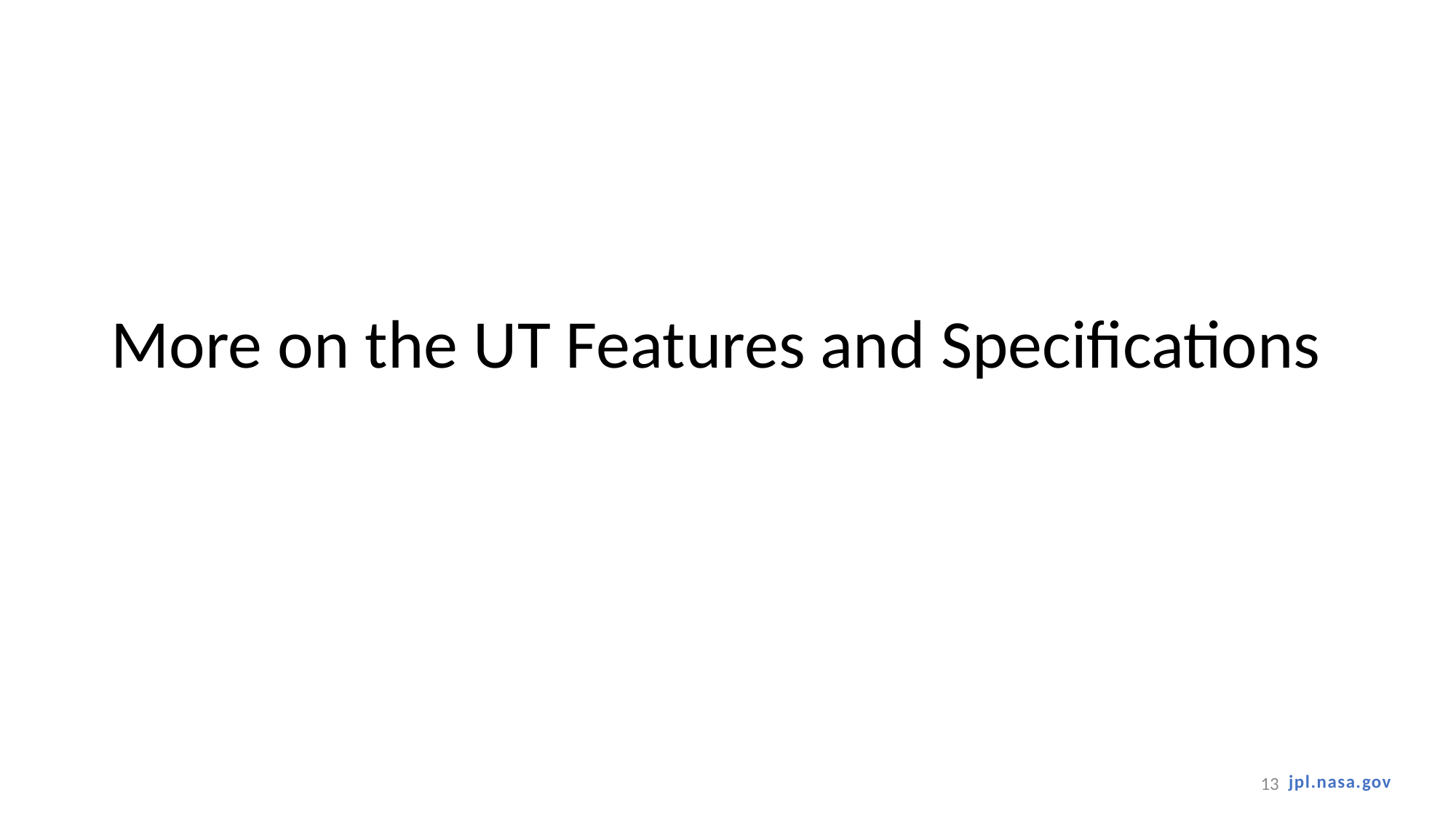

# More on the UT Features and Specifications
13